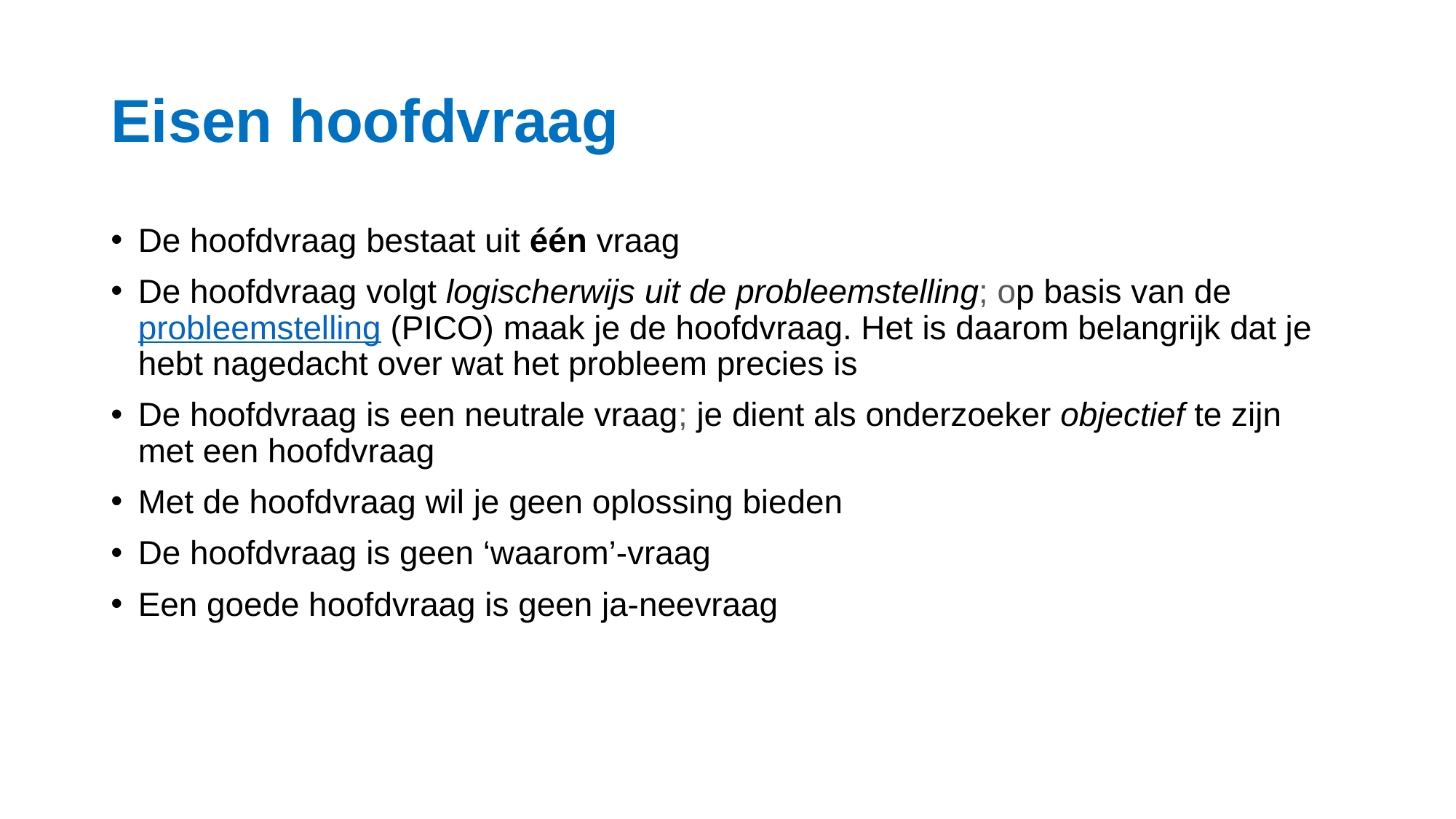

# Eisen hoofdvraag
De hoofdvraag bestaat uit één vraag
De hoofdvraag volgt logischerwijs uit de probleemstelling; op basis van de probleemstelling (PICO) maak je de hoofdvraag. Het is daarom belangrijk dat je hebt nagedacht over wat het probleem precies is
De hoofdvraag is een neutrale vraag; je dient als onderzoeker objectief te zijn met een hoofdvraag
Met de hoofdvraag wil je geen oplossing bieden
De hoofdvraag is geen ‘waarom’-vraag
Een goede hoofdvraag is geen ja-neevraag